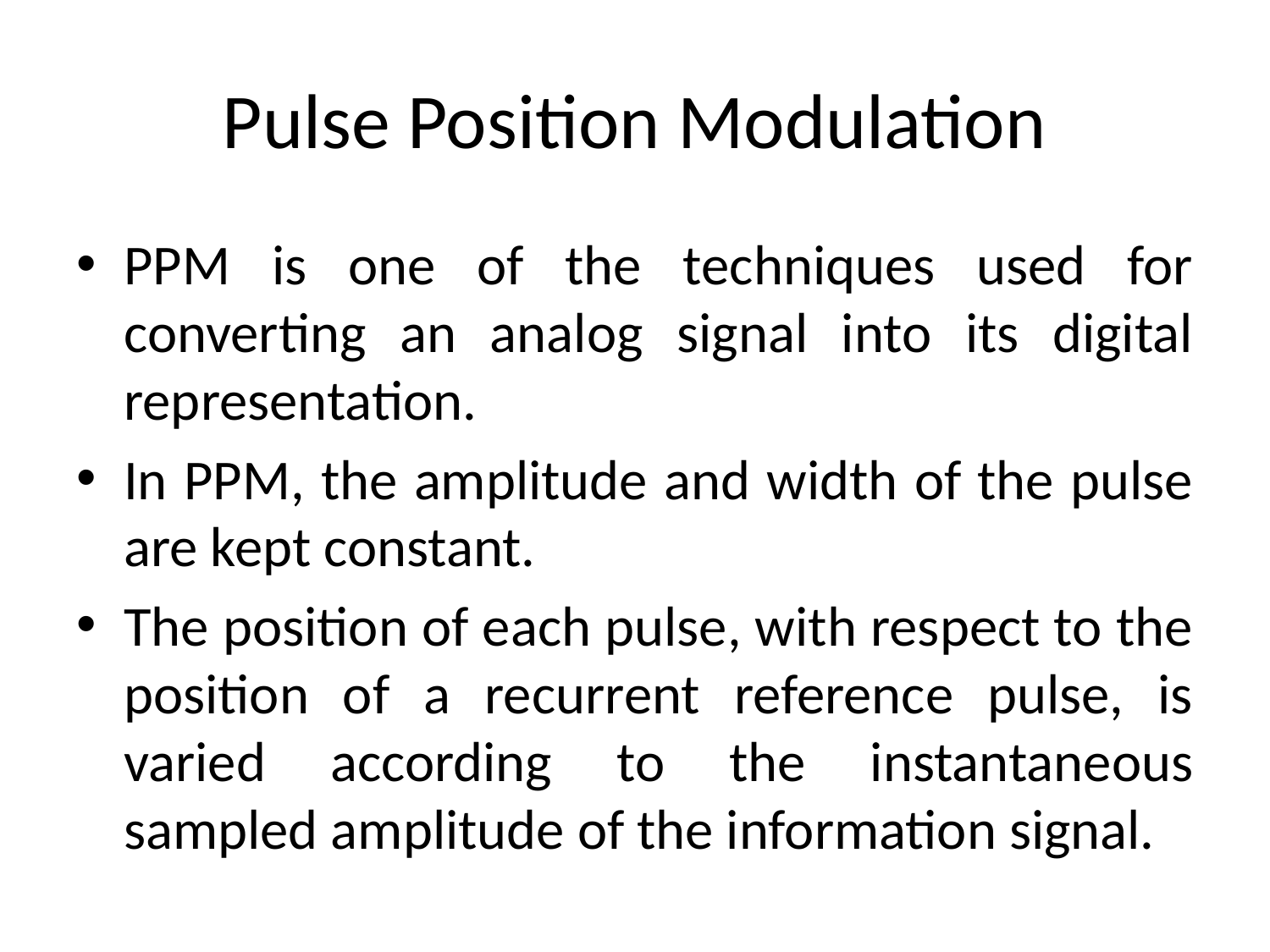

# Pulse Position Modulation
PPM is one of the techniques used for converting an analog signal into its digital representation.
In PPM, the amplitude and width of the pulse are kept constant.
The position of each pulse, with respect to the position of a recurrent reference pulse, is varied according to the instantaneous sampled amplitude of the information signal.